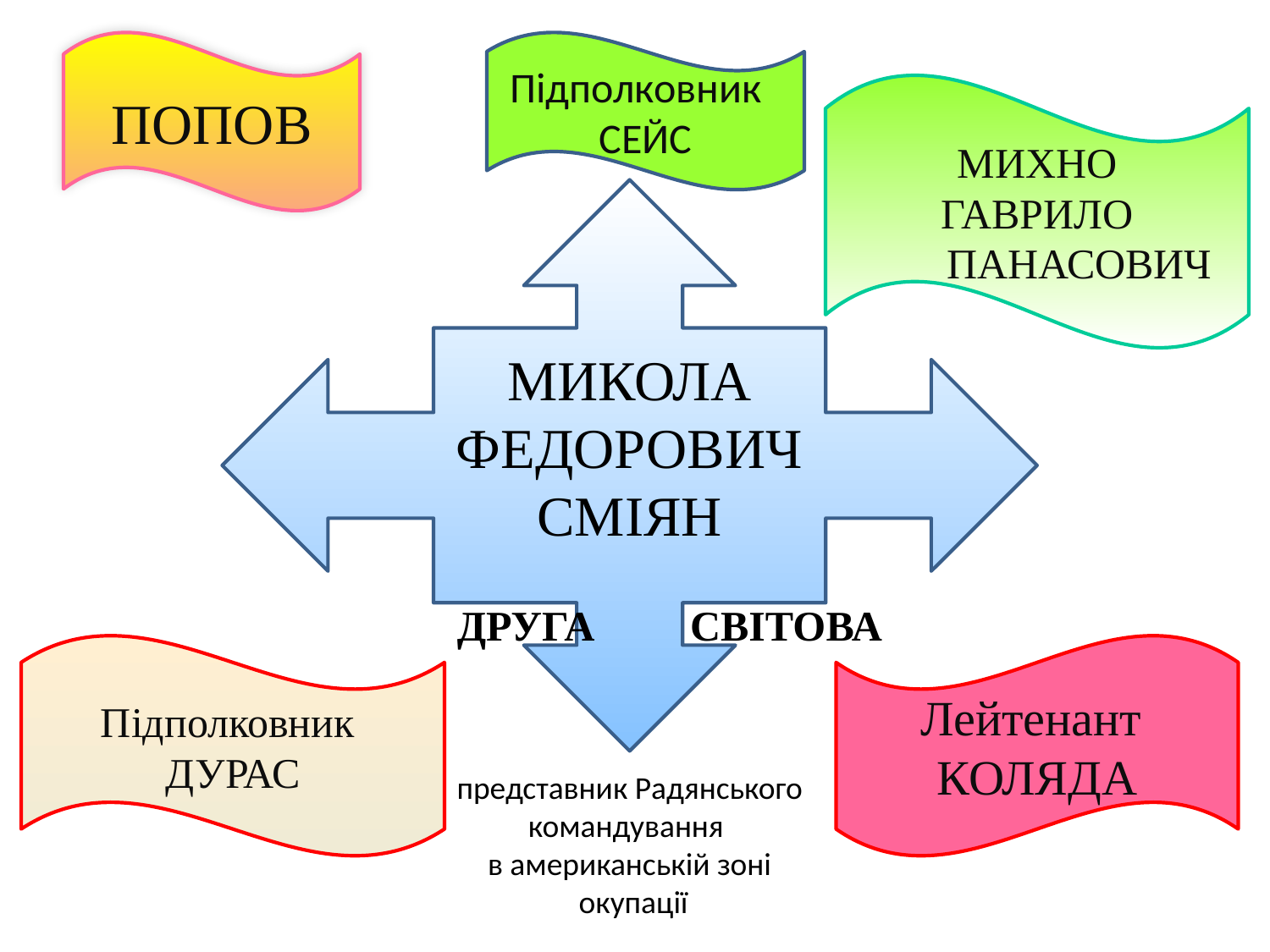

ПОПОВ
Підполковник
СЕЙС
МИХНО
ГАВРИЛО
        ПАНАСОВИЧ

МИКОЛА ФЕДОРОВИЧ СМІЯН
ДРУГА         СВІТОВА
Підполковник
ДУРАС
Лейтенант
КОЛЯДА
представник Радянського командування
в американській зоні
 окупації